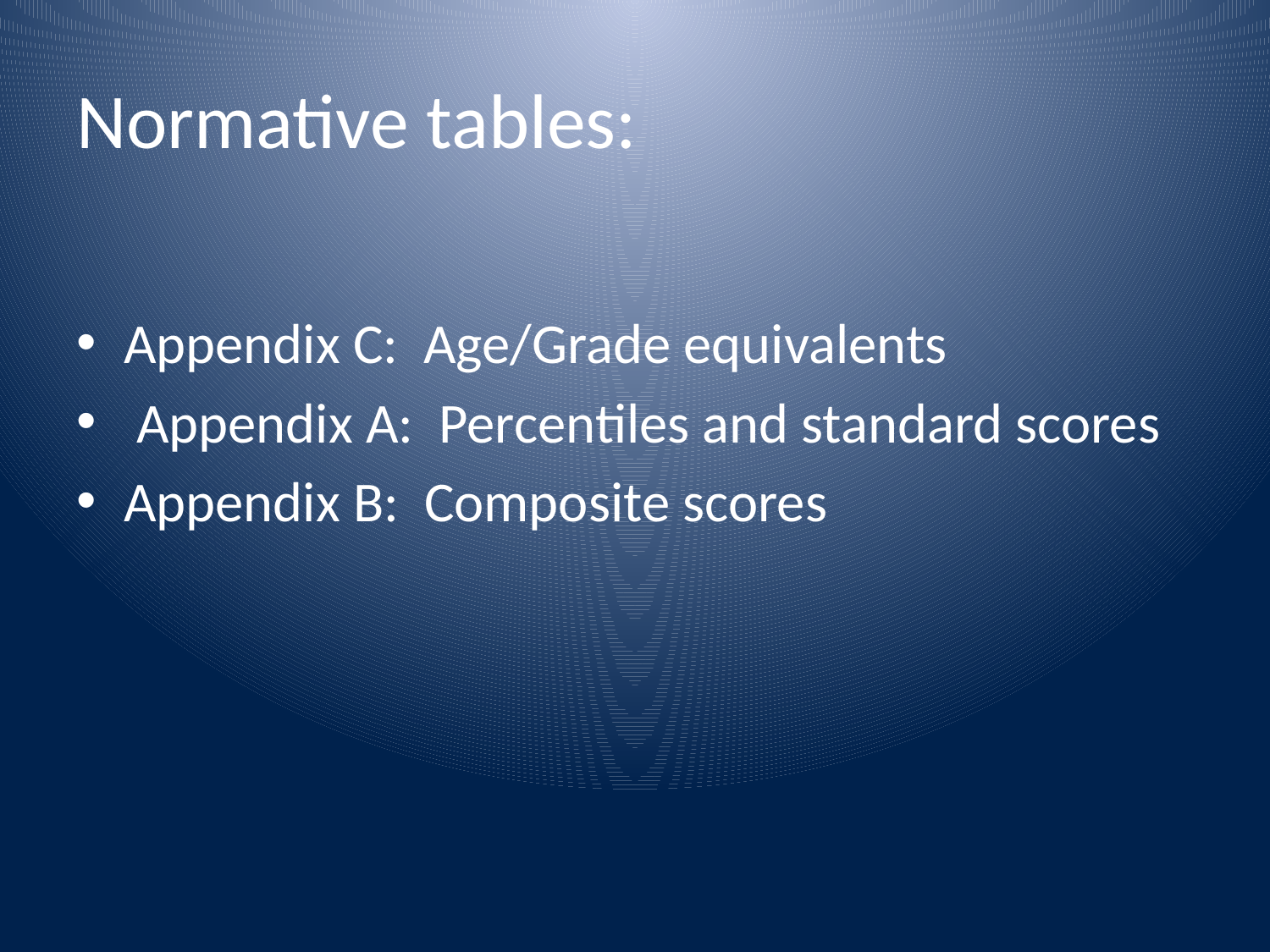

# Normative tables:

Appendix C:  Age/Grade equivalents
 Appendix A:  Percentiles and standard scores
Appendix B:  Composite scores